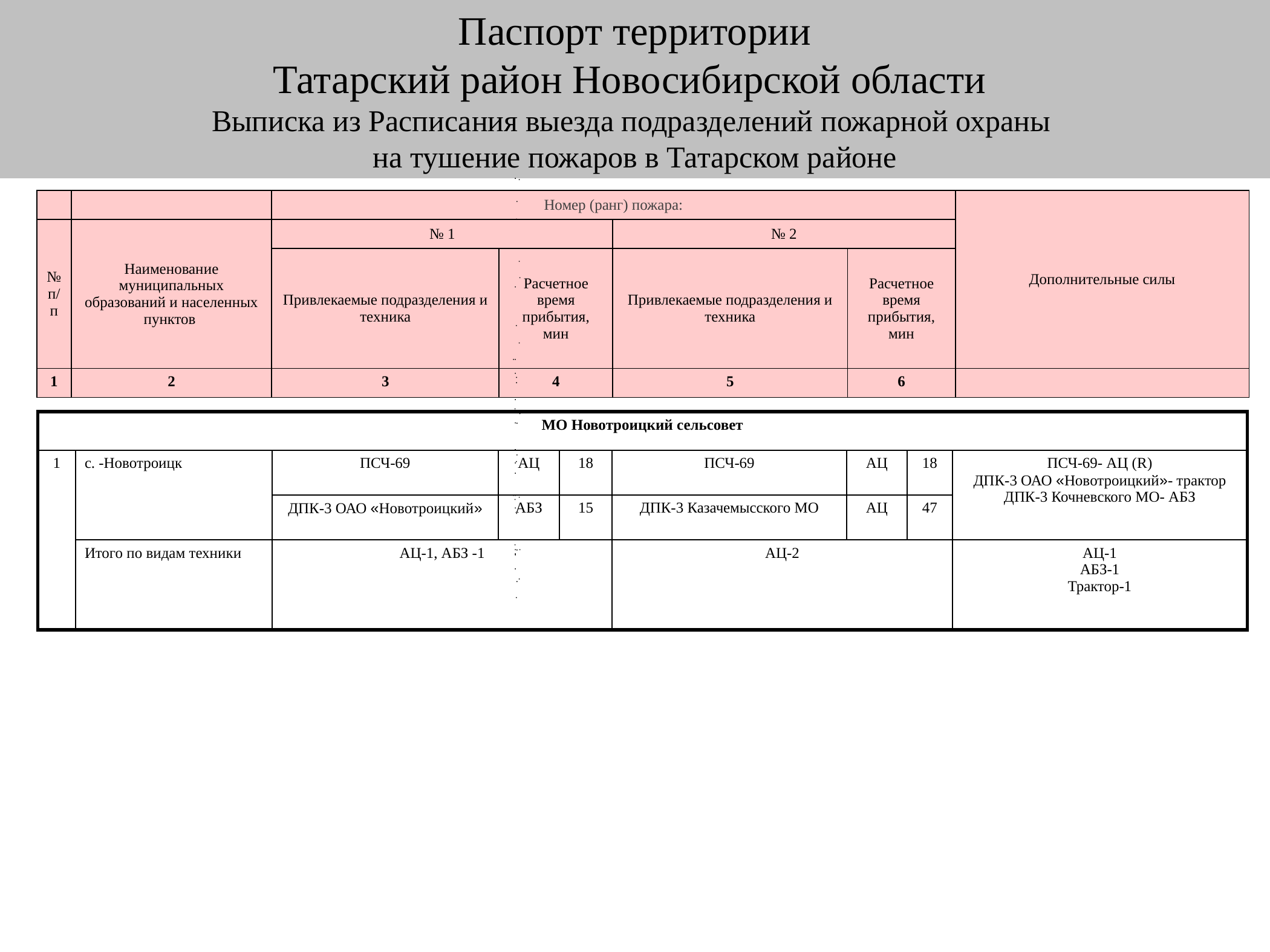

Паспорт территории
Татарский район Новосибирской области
Выписка из Расписания выезда подразделений пожарной охраны
на тушение пожаров в Татарском районе

|  |  | Номер (ранг) пожара: |  |  |  | Дополнительные силы |
| --- | --- | --- | --- | --- | --- | --- |
| № п/п | Наименование муниципальных образований и населенных пунктов | № 1 |  | № 2 |  |  |
|  |  | Привлекаемые подразделения и техника | Расчетное время прибытия, мин | Привлекаемые подразделения и техника | Расчетное время прибытия, мин |  |
| 1 | 2 | 3 | 4 | 5 | 6 |  |

| МО Новотроицкий сельсовет |  |  |  |  |  |  |  |  |
| --- | --- | --- | --- | --- | --- | --- | --- | --- |
| 1 | с. -Новотроицк | ПСЧ-69 | АЦ | 18 | ПСЧ-69 | АЦ | 18 | ПСЧ-69- АЦ (R) ДПК-3 ОАО «Новотроицкий»- трактор ДПК-3 Кочневского МО- АБЗ |
|  |  | ДПК-3 ОАО «Новотроицкий» | АБЗ | 15 | ДПК-3 Казачемысского МО | АЦ | 47 |  |
|  | Итого по видам техники | АЦ-1, АБЗ -1 |  |  | АЦ-2 |  |  | АЦ-1 АБЗ-1 Трактор-1 |